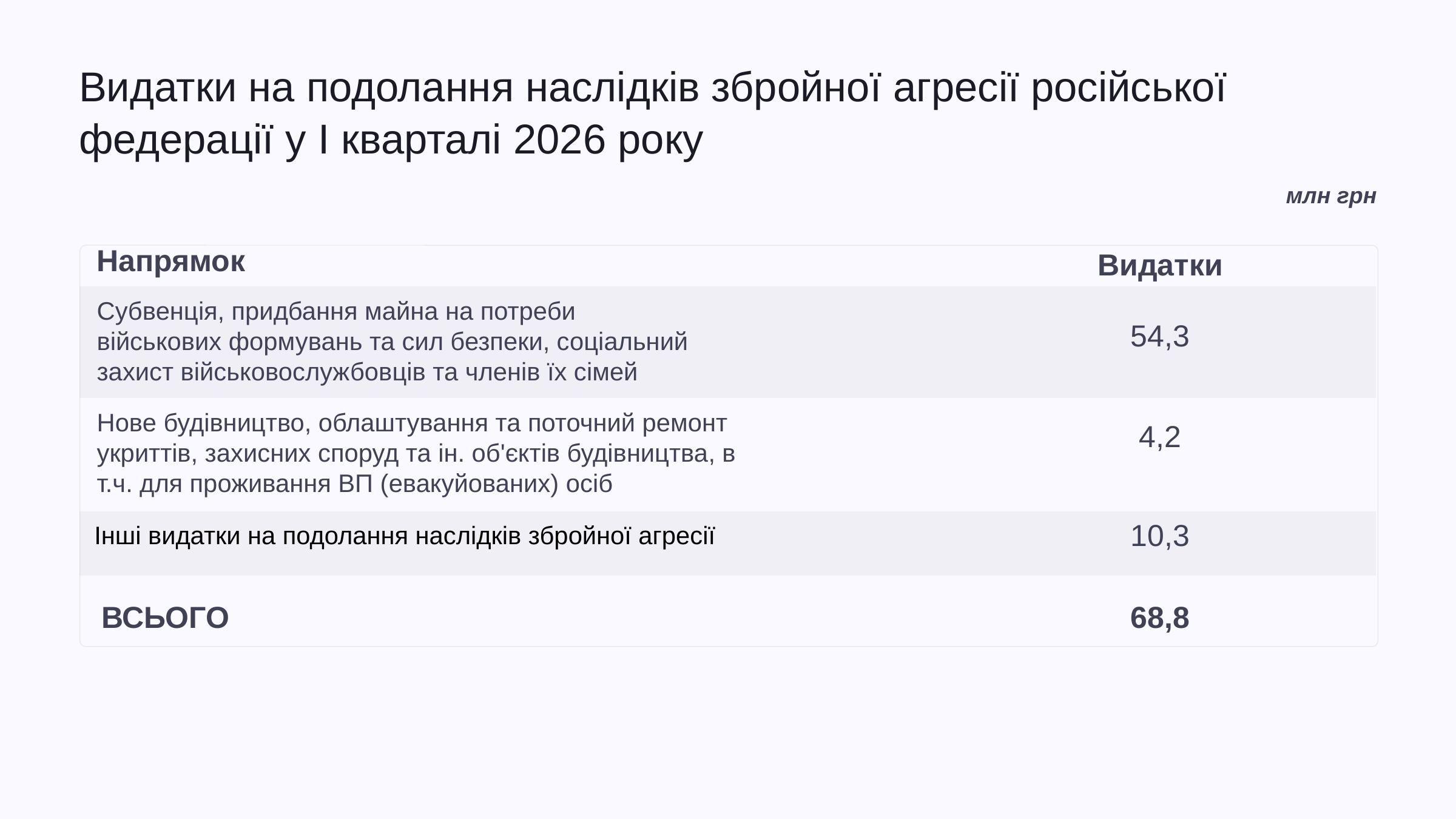

Видатки на подолання наслідків збройної агресії російської федерації у І кварталі 2026 року
млн грн

Напрямок
Видатки

Субвенція, придбання майна на потреби військових формувань та сил безпеки, соціальний захист військовослужбовців та членів їх сімей
54,3

Нове будівництво, облаштування та поточний ремонт укриттів, захисних споруд та ін. об'єктів будівництва, в т.ч. для проживання ВП (евакуйованих) осіб
4,2

  Інші видатки на подолання наслідків збройної агресії
10,3
ВСЬОГО
68,8